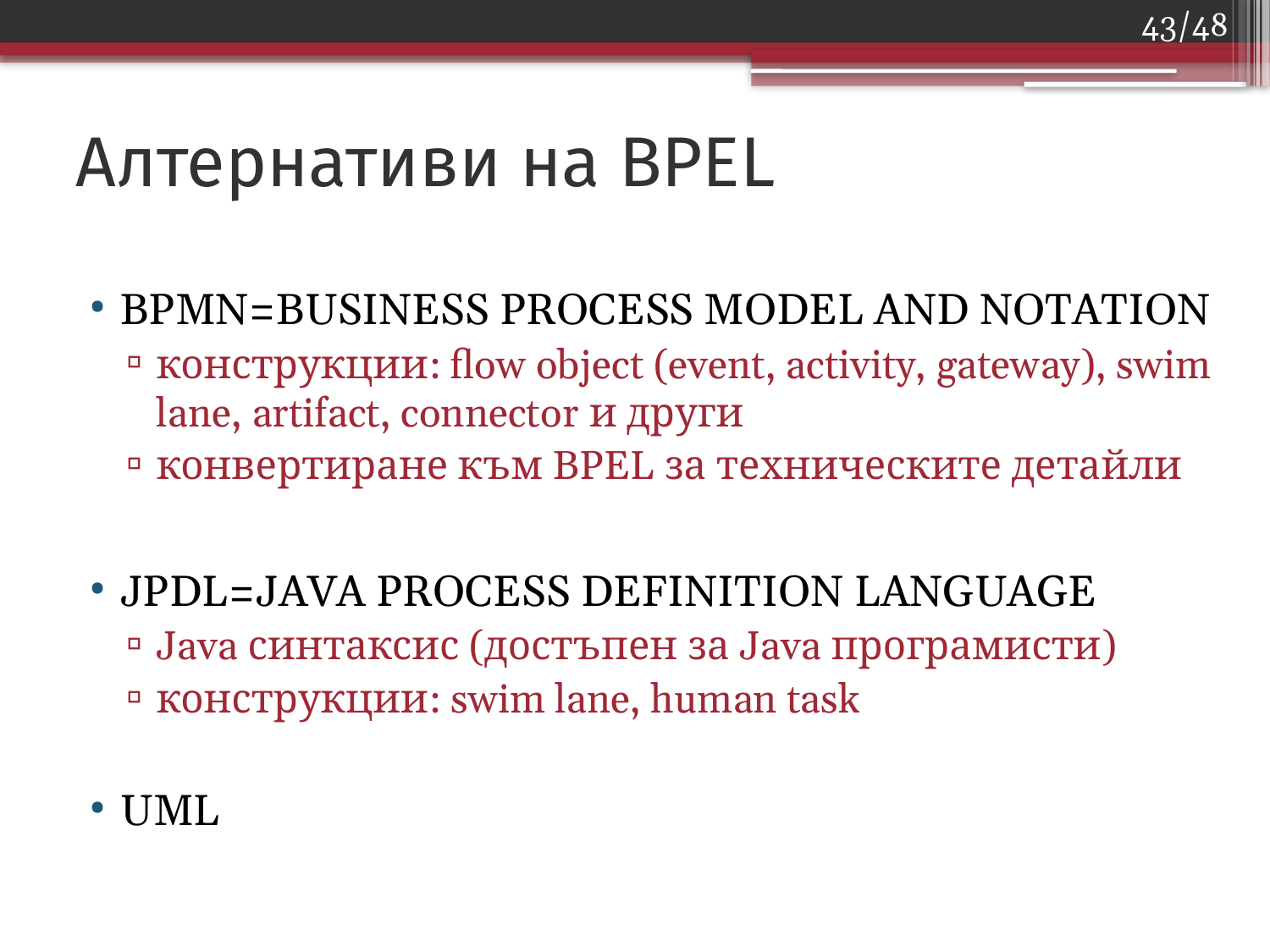

43/48
# Алтернативи на BPEL
BPMN=Business Process Model and Notation
конструкции: flow object (event, activity, gateway), swim lane, artifact, connector и други
конвертиране към BPEL за техническите детайли

jPDL=Java Process Definition Language
Java синтаксис (достъпен за Java програмисти)
конструкции: swim lane, human task

UML